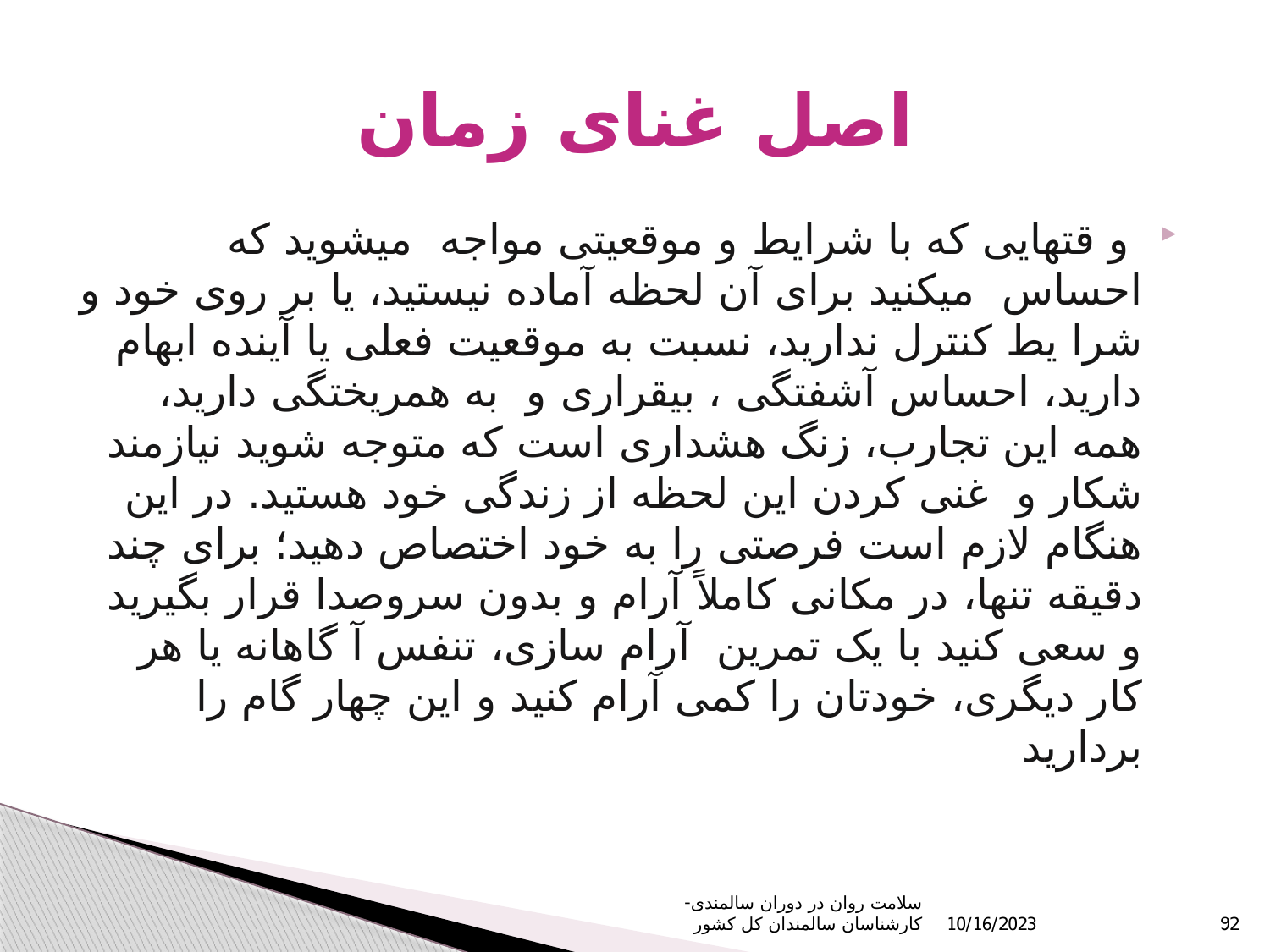

# اصل غنای زمان
 و قتهایی که با شرایط و موقعیتی مواجه  میشوید که احساس  میکنید برای آن لحظه آماده نیستید، یا بر روی خود و شرا یط کنترل ندارید، نسبت به موقعیت فعلی یا آینده ابهام دارید، احساس آشفتگی ، بیقراری و  به همریختگی دارید، همه این تجارب، زنگ هشداری است که متوجه شوید نیازمند شکار و  غنی کردن این لحظه از زندگی خود هستید. در این هنگام لازم است فرصتی را به خود اختصاص دهید؛ برای چند دقیقه تنها، در مکانی کاملاً آرام و بدون سروصدا قرار بگیرید و سعی کنید با یک تمرین  آرام سازی، تنفس آ گاهانه یا هر کار دیگری، خودتان را کمی آرام کنید و این چهار گام را بردارید
سلامت روان در دوران سالمندی- کارشناسان سالمندان کل کشور
10/16/2023
92